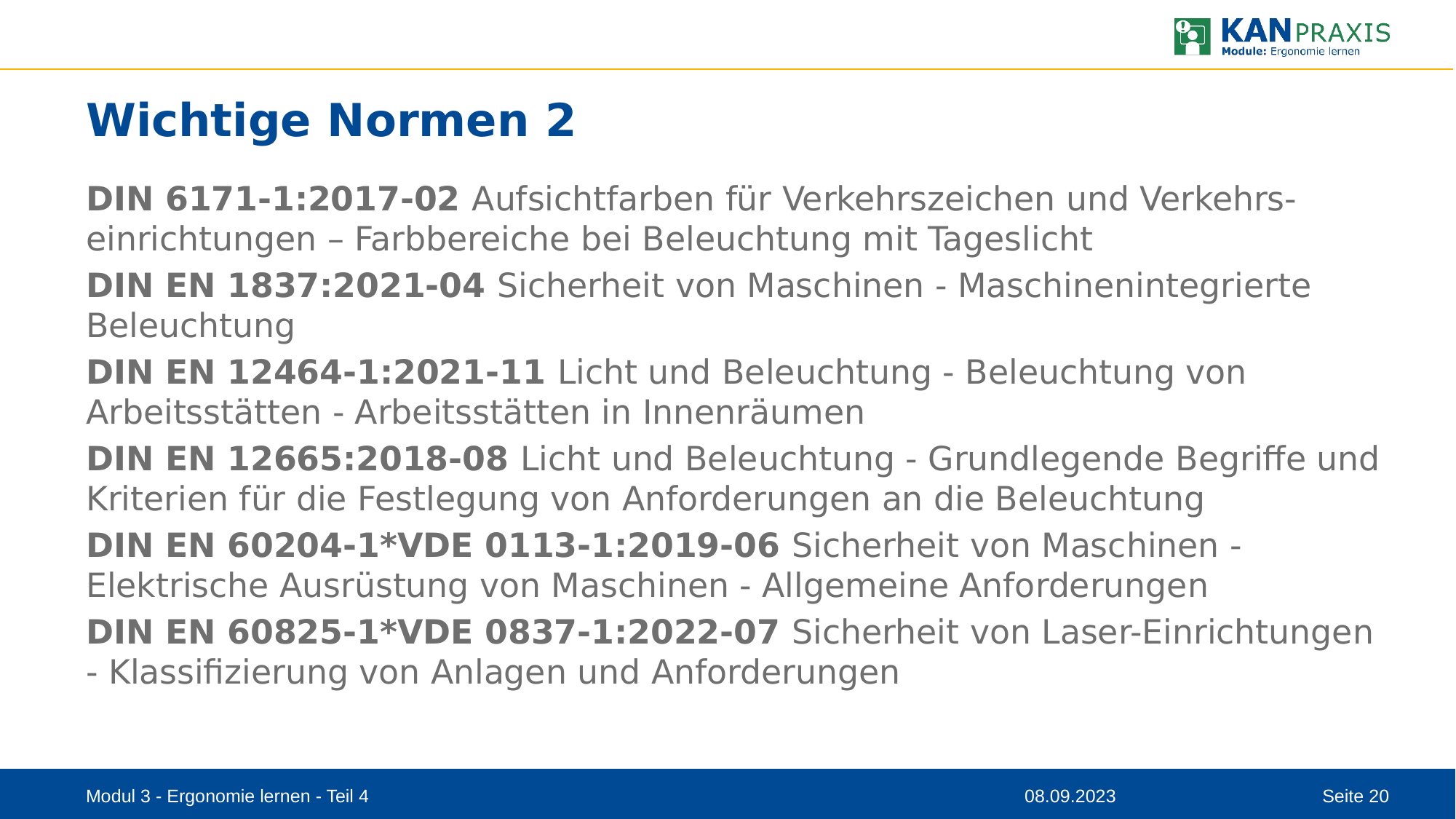

# Wichtige Normen 2
DIN 6171-1:2017-02 Aufsichtfarben für Verkehrszeichen und Verkehrs-einrichtungen – Farbbereiche bei Beleuchtung mit Tageslicht
DIN EN 1837:2021-04 Sicherheit von Maschinen - Maschinenintegrierte Beleuchtung
DIN EN 12464-1:2021-11 Licht und Beleuchtung - Beleuchtung von Arbeitsstätten - Arbeitsstätten in Innenräumen
DIN EN 12665:2018-08 Licht und Beleuchtung - Grundlegende Begriffe und Kriterien für die Festlegung von Anforderungen an die Beleuchtung
DIN EN 60204-1*VDE 0113-1:2019-06 Sicherheit von Maschinen - Elektrische Ausrüstung von Maschinen - Allgemeine Anforderungen
DIN EN 60825-1*VDE 0837-1:2022-07 Sicherheit von Laser-Einrichtungen - Klassifizierung von Anlagen und Anforderungen

Modul 3 - Ergonomie lernen - Teil 4
08.09.2023
Seite 20